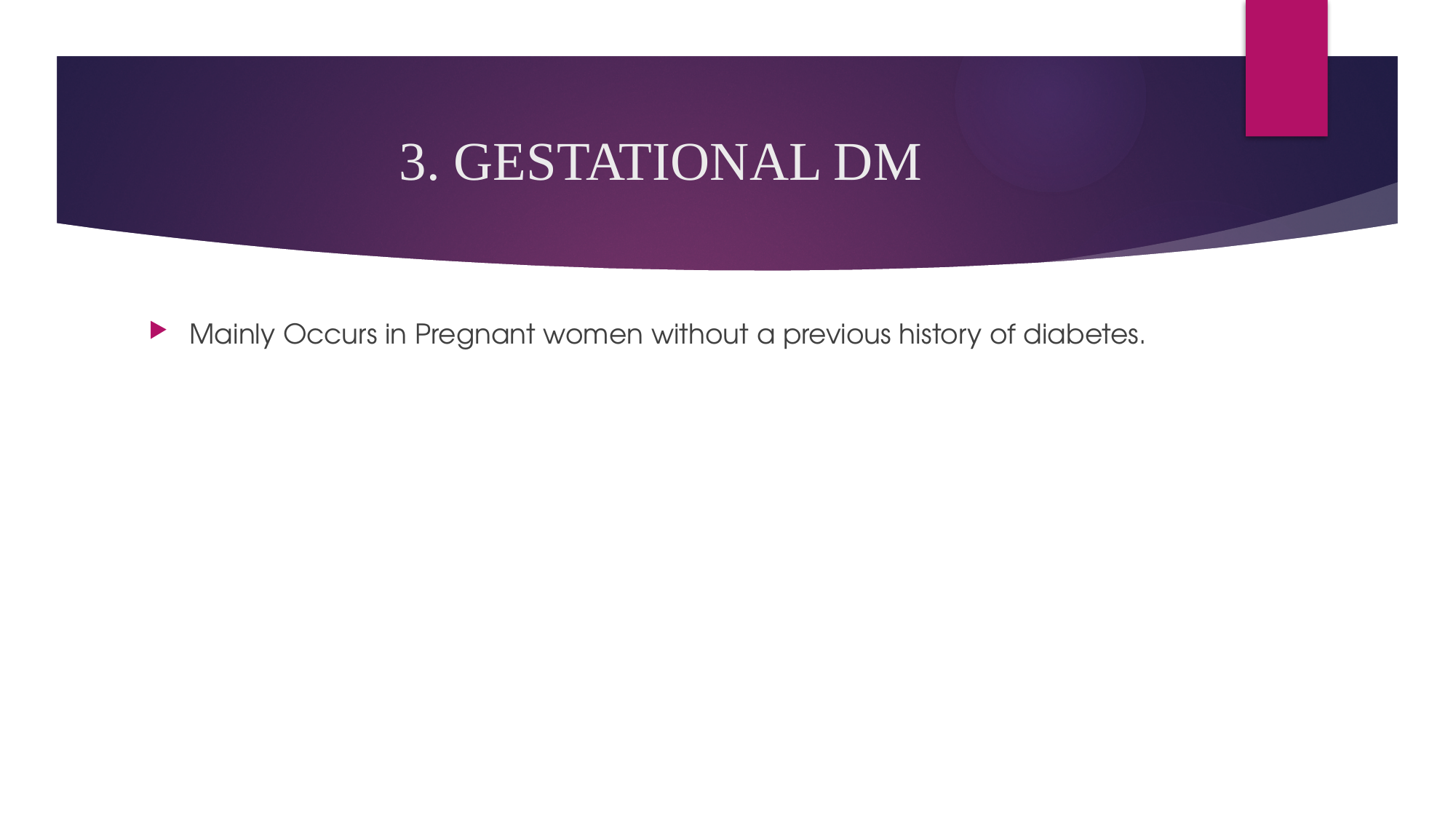

# 3. GESTATIONAL DM
Mainly Occurs in Pregnant women without a previous history of diabetes.